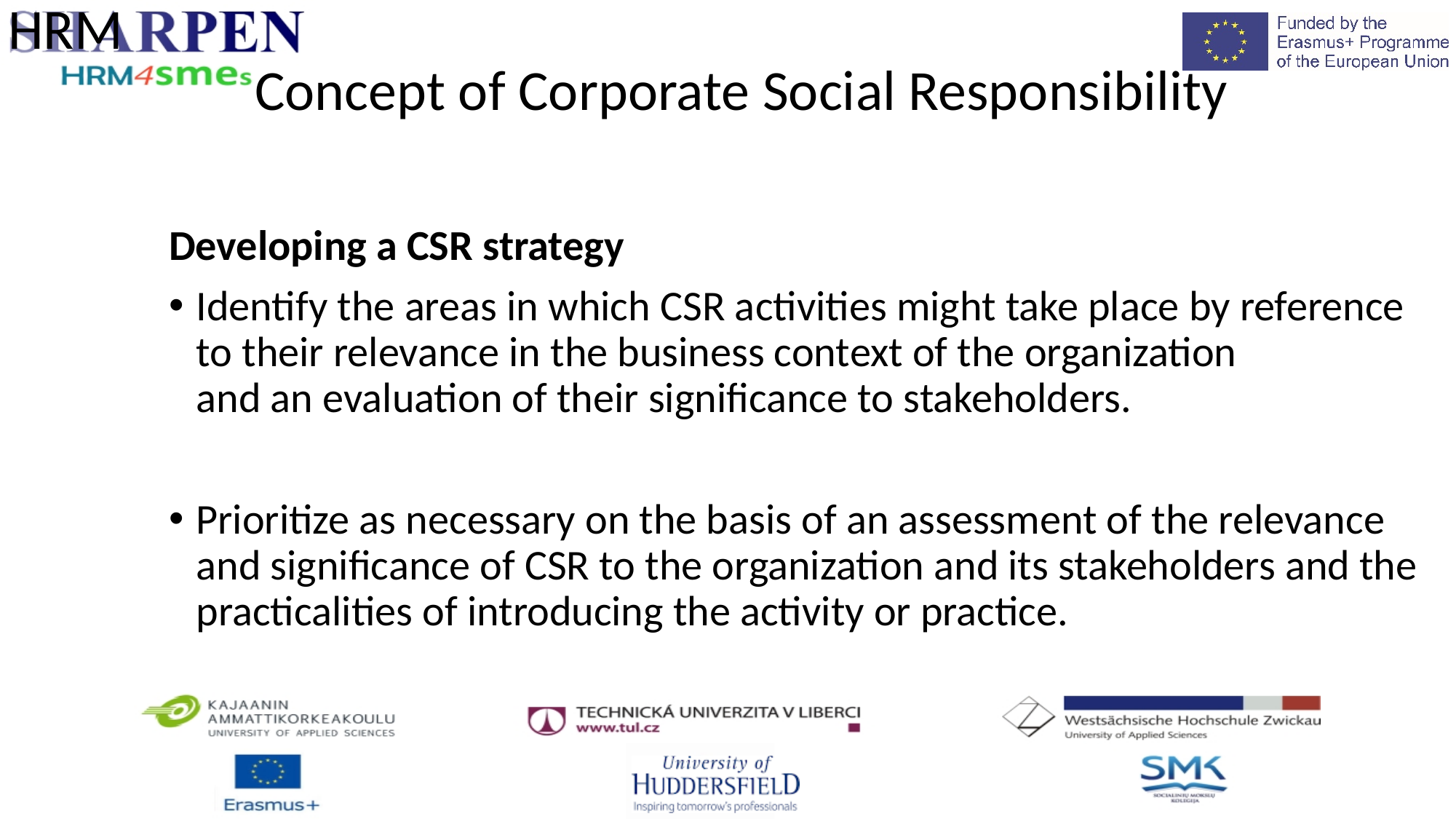

# Introduction to HRM Concept of Corporate Social Responsibility
Developing a CSR strategy
Identify the areas in which CSR activities might take place by reference to their relevance in the business context of the organization
and an evaluation of their significance to stakeholders.

Prioritize as necessary on the basis of an assessment of the relevance and significance of CSR to the organization and its stakeholders and the practicalities of introducing the activity or practice.